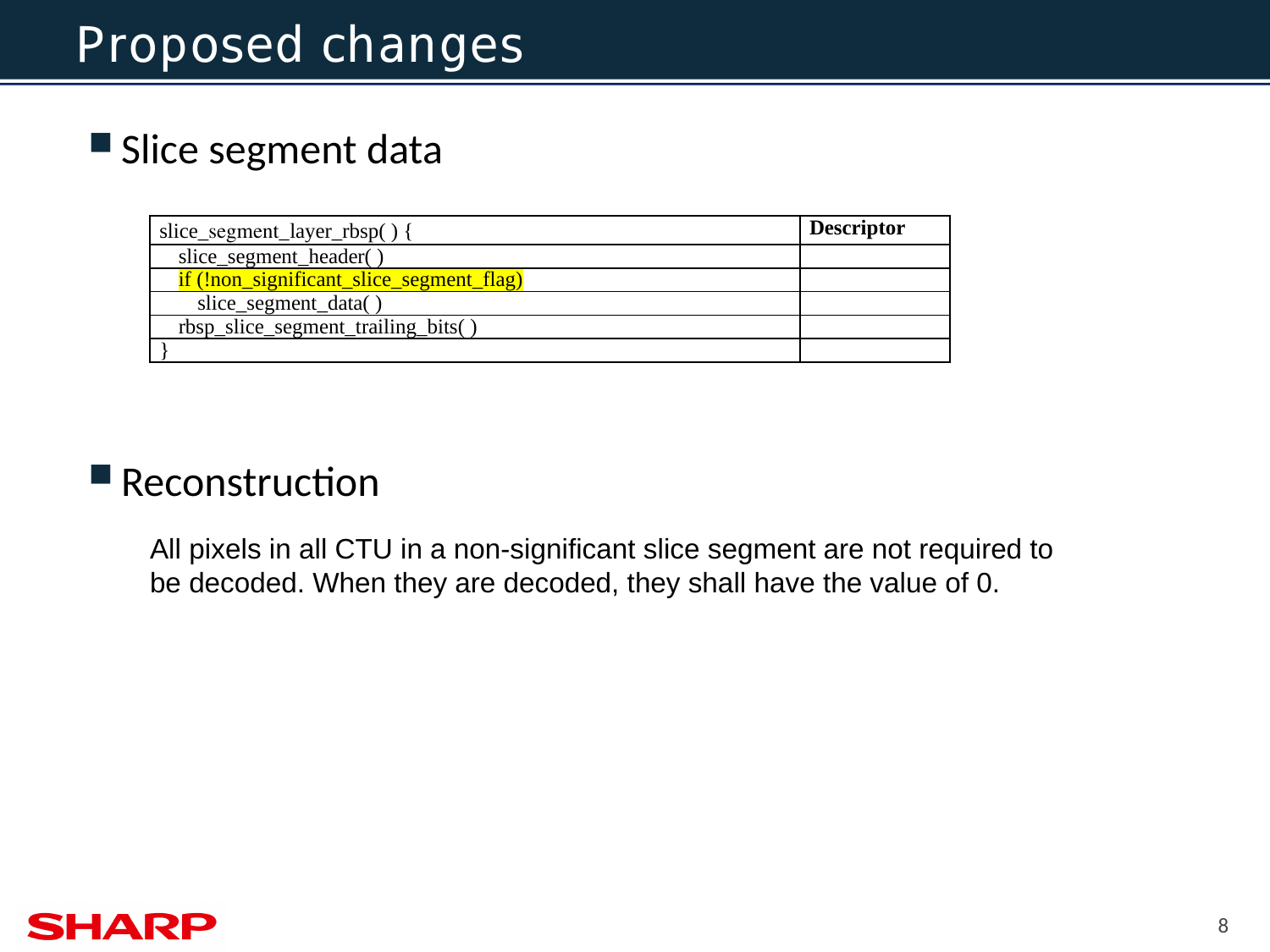

# Proposed changes
Slice segment data
| slice\_segment\_layer\_rbsp( ) { | Descriptor |
| --- | --- |
| slice\_segment\_header( ) |  |
| if (!non\_significant\_slice\_segment\_flag) |  |
| slice\_segment\_data( ) |  |
| rbsp\_slice\_segment\_trailing\_bits( ) |  |
| } |  |
Reconstruction
All pixels in all CTU in a non-significant slice segment are not required to be decoded. When they are decoded, they shall have the value of 0.
8